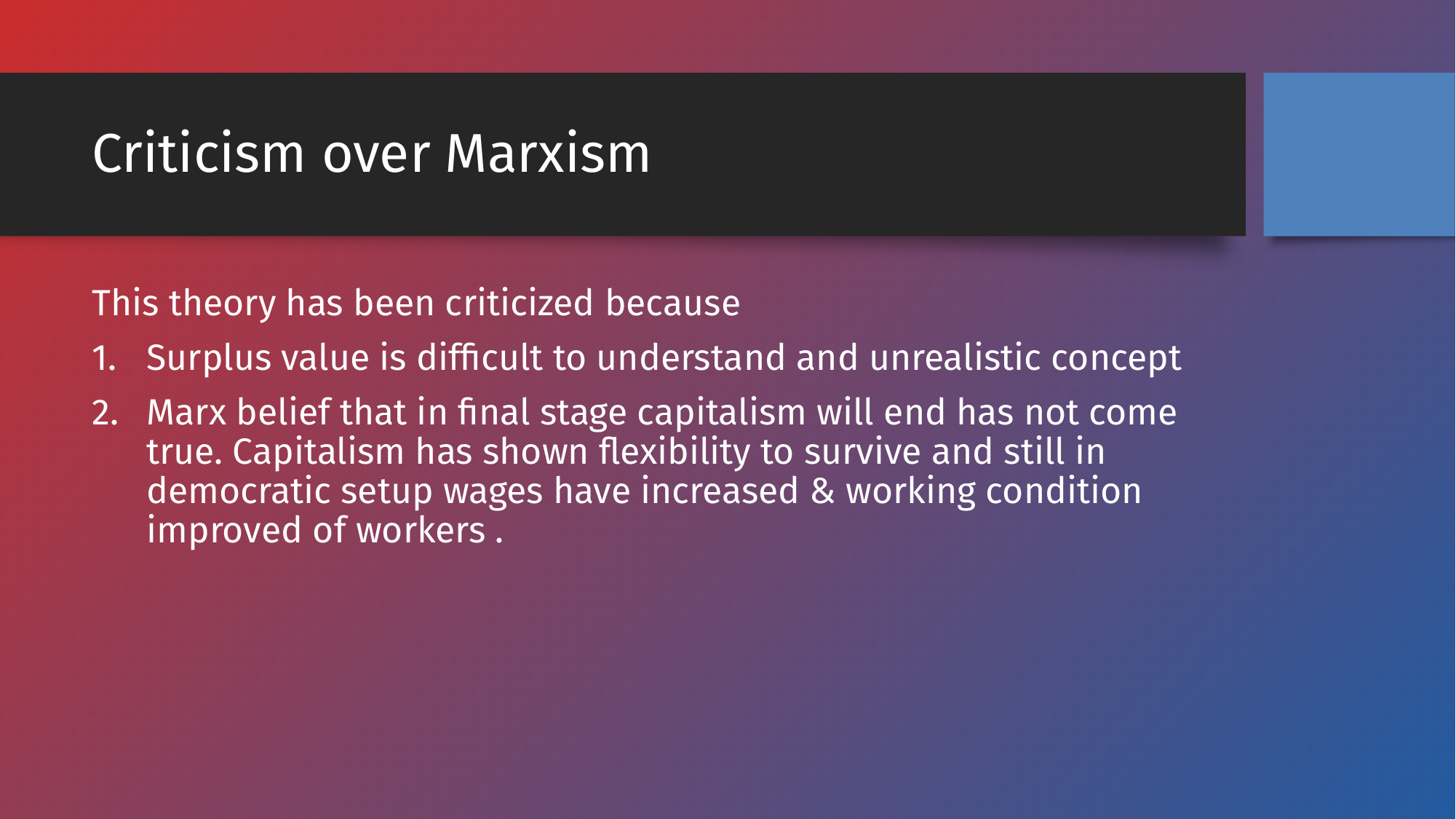

# Criticism over Marxism
This theory has been criticized because
Surplus value is difficult to understand and unrealistic concept
Marx belief that in final stage capitalism will end has not come true. Capitalism has shown flexibility to survive and still in democratic setup wages have increased & working condition improved of workers .